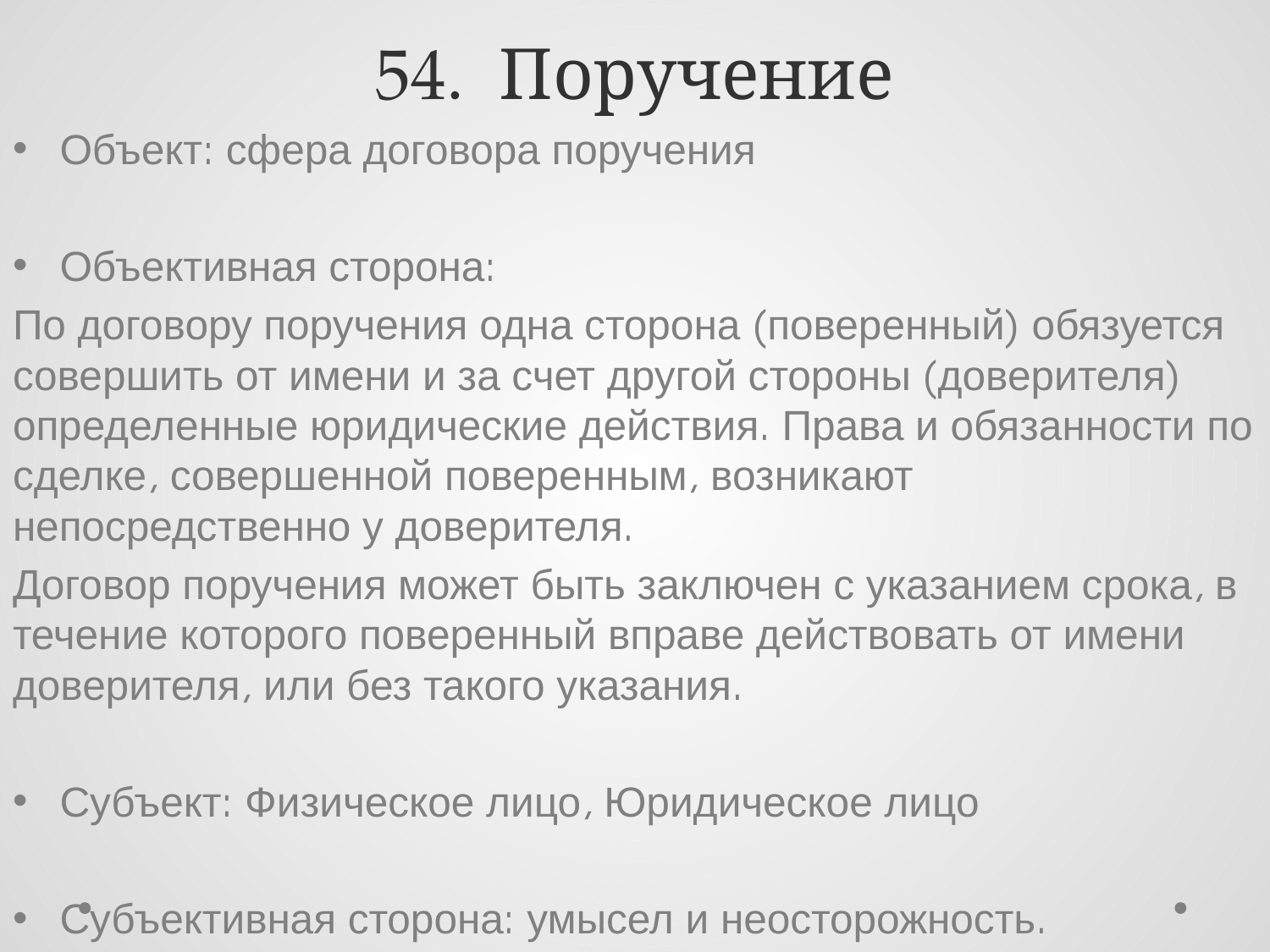

# 54.  Поручение
Объект: сфера договора поручения

Объективная сторона:
По договору поручения одна сторона (поверенный) обязуется совершить от имени и за счет другой стороны (доверителя) определенные юридические действия. Права и обязанности по сделке, совершенной поверенным, возникают непосредственно у доверителя.
Договор поручения может быть заключен с указанием срока, в течение которого поверенный вправе действовать от имени доверителя, или без такого указания.

Субъект: Физическое лицо, Юридическое лицо

Субъективная сторона: умысел и неосторожность.